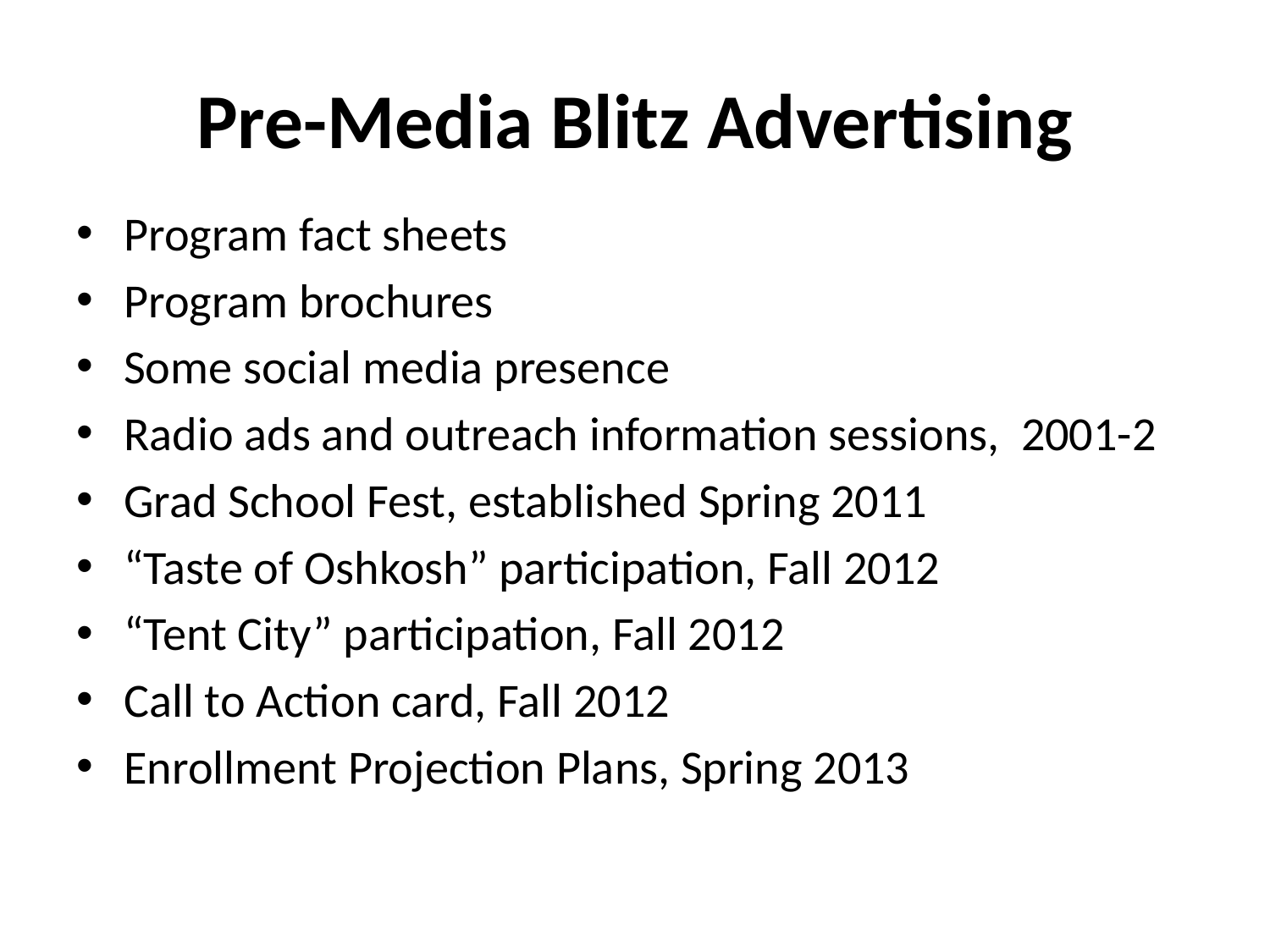

# Pre-Media Blitz Advertising
Program fact sheets
Program brochures
Some social media presence
Radio ads and outreach information sessions,  2001-2
Grad School Fest, established Spring 2011
“Taste of Oshkosh” participation, Fall 2012
“Tent City” participation, Fall 2012
Call to Action card, Fall 2012
Enrollment Projection Plans, Spring 2013